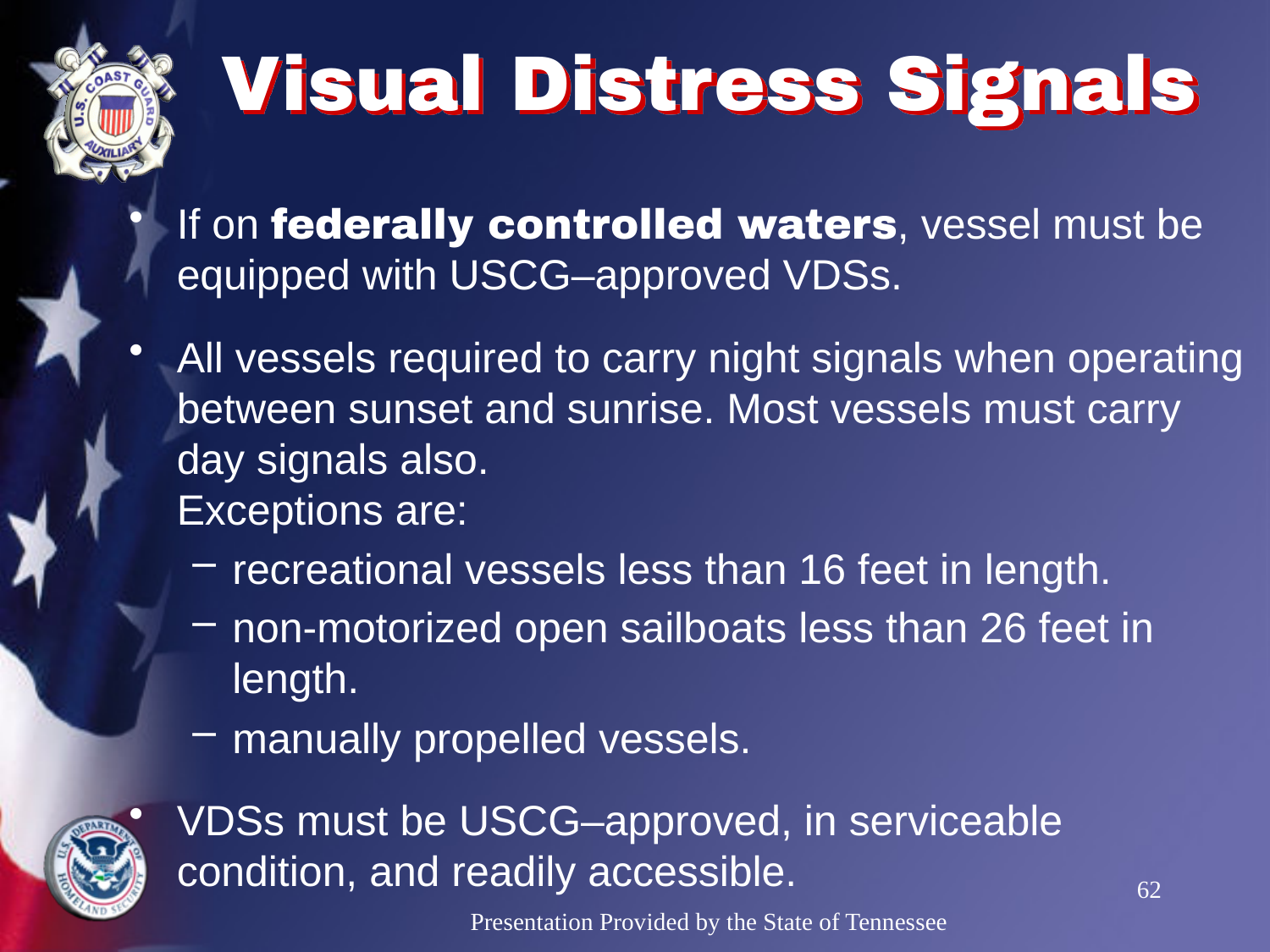

# Visual Distress Signals
If on federally controlled waters, vessel must be equipped with USCG–approved VDSs.
All vessels required to carry night signals when operating between sunset and sunrise. Most vessels must carry day signals also.
Exceptions are:
recreational vessels less than 16 feet in length.
non-motorized open sailboats less than 26 feet in length.
manually propelled vessels.
VDSs must be USCG–approved, in serviceable condition, and readily accessible.

62
Presentation Provided by the State of Tennessee